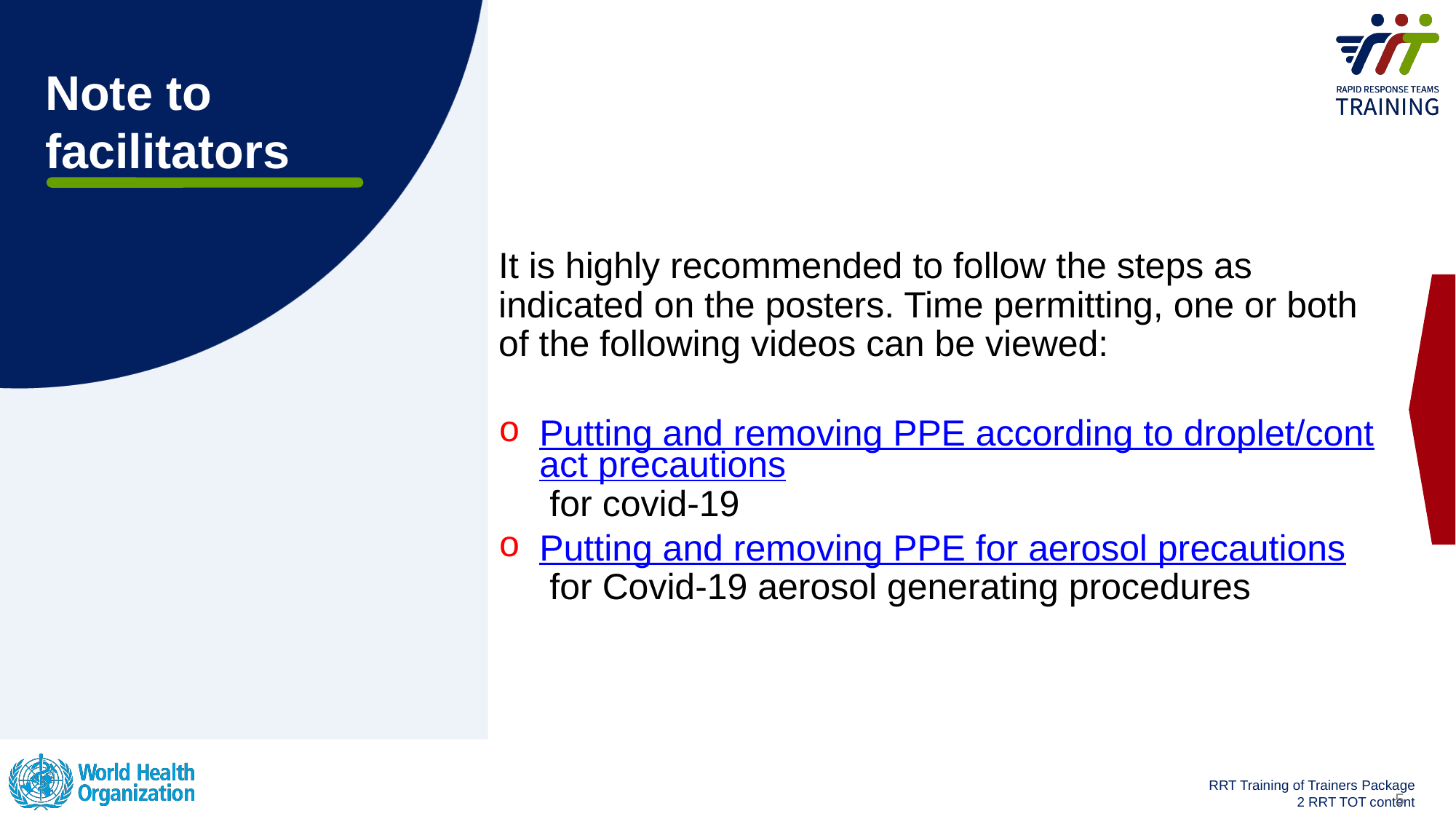

Note to facilitators

It is highly recommended to follow the steps as indicated on the posters. Time permitting, one or both of the following videos can be viewed:

Putting and removing PPE according to droplet/contact precautions for covid-19
Putting and removing PPE for aerosol precautions for Covid-19 aerosol generating procedures